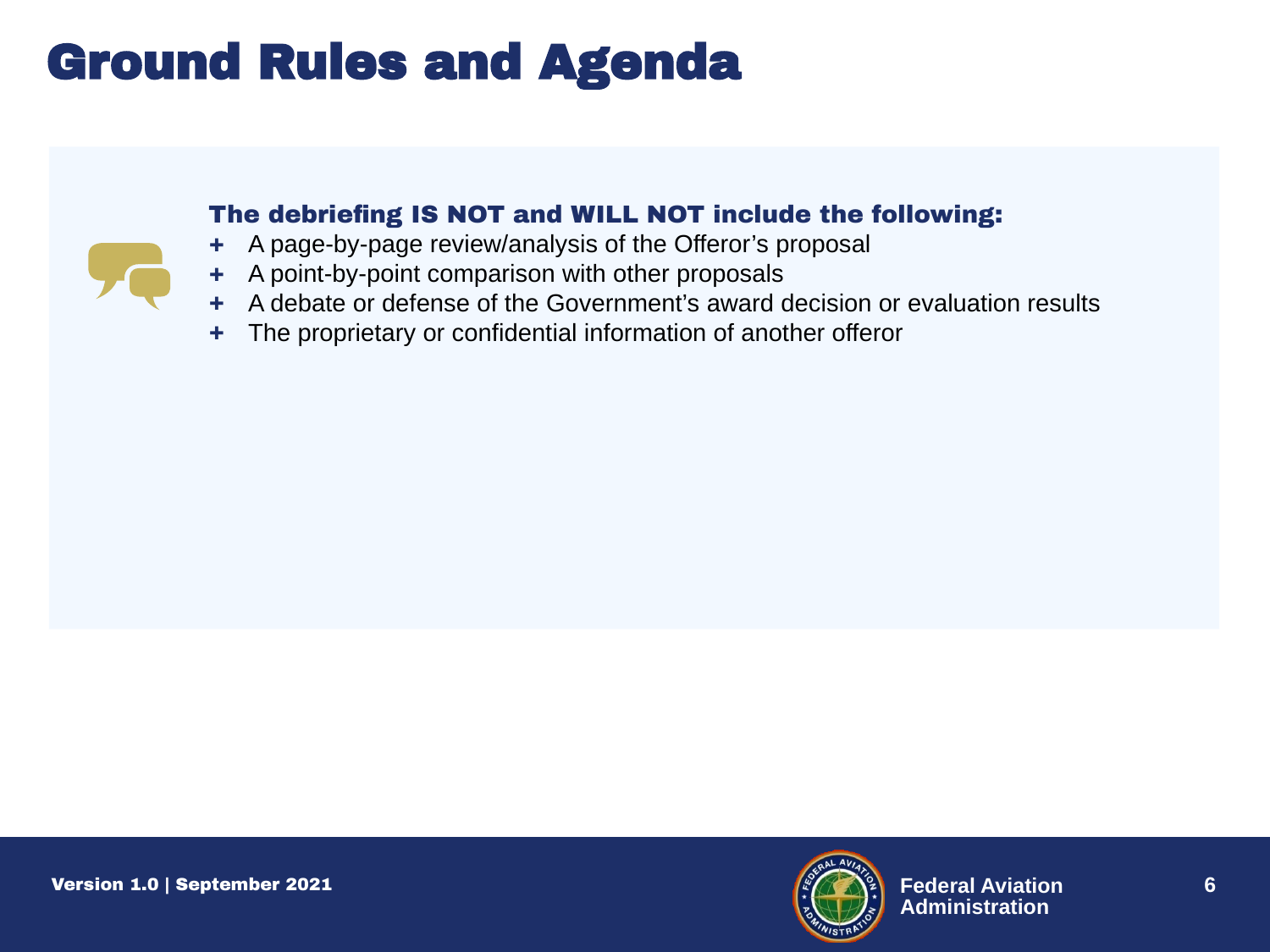

Ground Rules and Agenda

The debriefing IS NOT and WILL NOT include the following:
A page-by-page review/analysis of the Offeror’s proposal
A point-by-point comparison with other proposals
A debate or defense of the Government’s award decision or evaluation results
The proprietary or confidential information of another offeror

Version 1.0 | September 2021